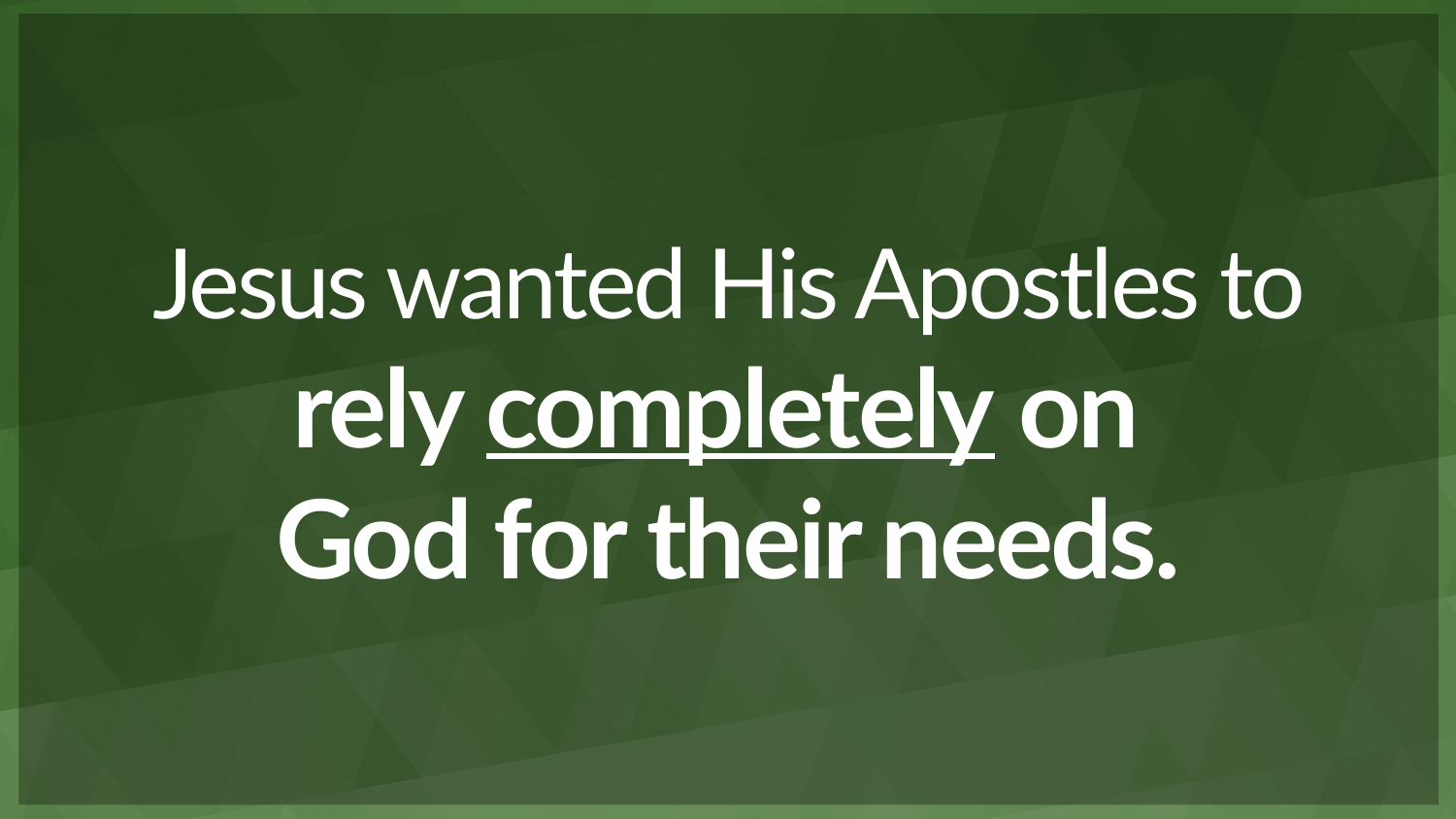

# Jesus wanted His Apostles to rely completely on God for their needs.